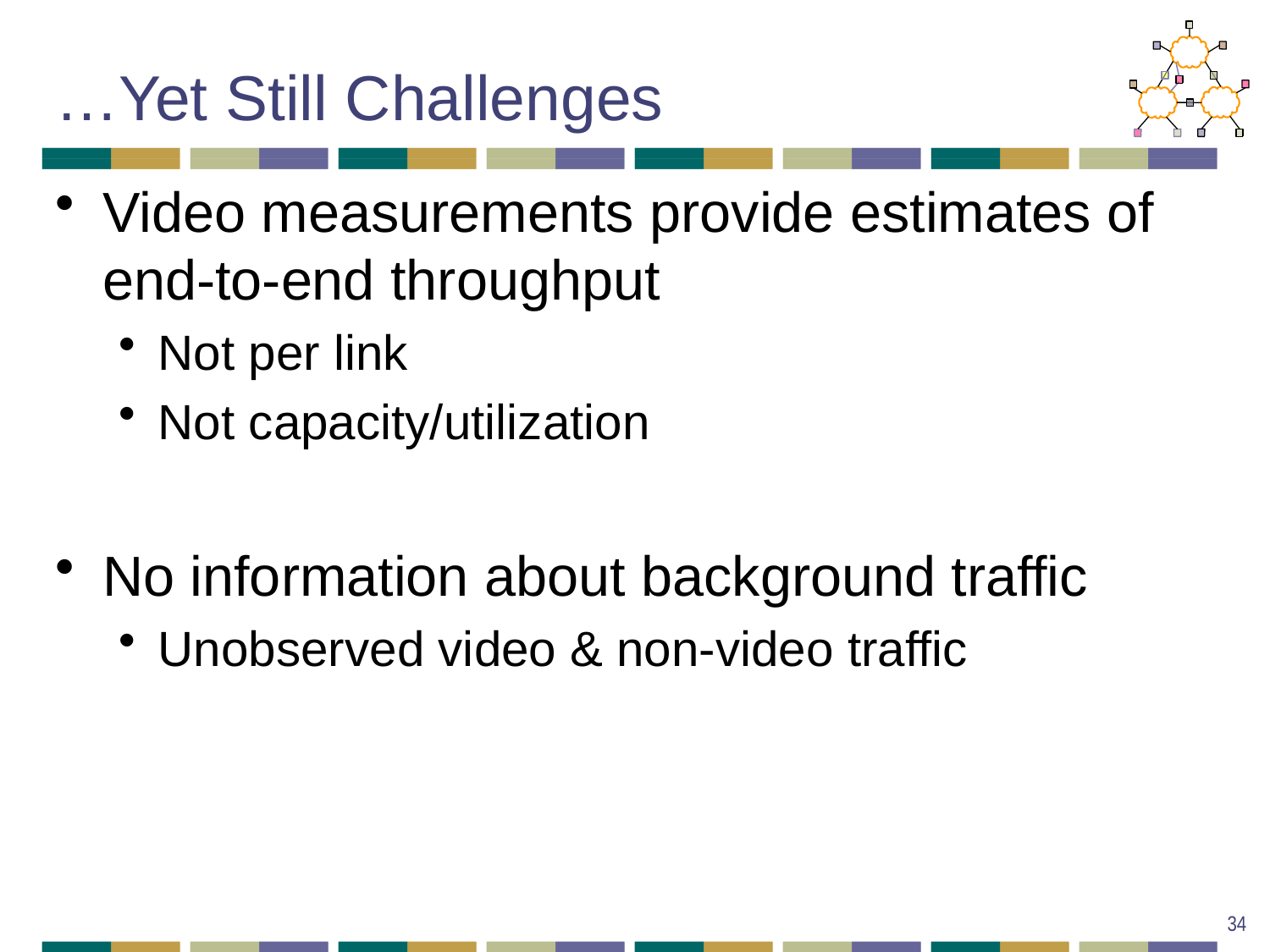

# …Yet Still Challenges
Video measurements provide estimates of end-to-end throughput
Not per link
Not capacity/utilization

No information about background traffic
Unobserved video & non-video traffic
34